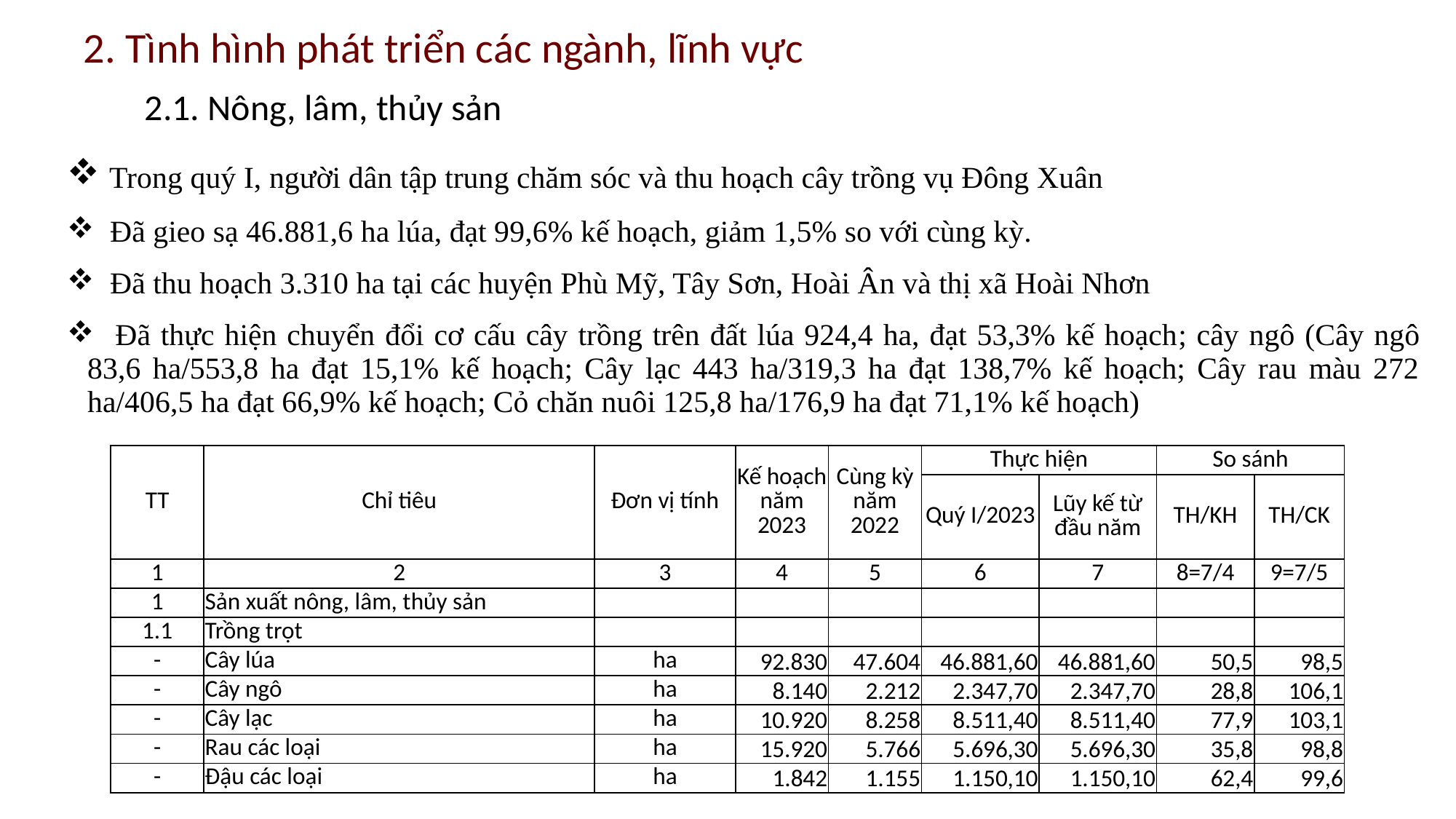

2. Tình hình phát triển các ngành, lĩnh vực
2.1. Nông, lâm, thủy sản
| Trong quý I, người dân tập trung chăm sóc và thu hoạch cây trồng vụ Đông Xuân Đã gieo sạ 46.881,6 ha lúa, đạt 99,6% kế hoạch, giảm 1,5% so với cùng kỳ. Đã thu hoạch 3.310 ha tại các huyện Phù Mỹ, Tây Sơn, Hoài Ân và thị xã Hoài Nhơn Đã thực hiện chuyển đổi cơ cấu cây trồng trên đất lúa 924,4 ha, đạt 53,3% kế hoạch; cây ngô (Cây ngô 83,6 ha/553,8 ha đạt 15,1% kế hoạch; Cây lạc 443 ha/319,3 ha đạt 138,7% kế hoạch; Cây rau màu 272 ha/406,5 ha đạt 66,9% kế hoạch; Cỏ chăn nuôi 125,8 ha/176,9 ha đạt 71,1% kế hoạch) |
| --- |
| TT | Chỉ tiêu | Đơn vị tính | Kế hoạch năm 2023 | Cùng kỳ năm 2022 | Thực hiện |  | So sánh |  |
| --- | --- | --- | --- | --- | --- | --- | --- | --- |
|  |  |  |  |  | Quý I/2023 | Lũy kế từ đầu năm | TH/KH | TH/CK |
| 1 | 2 | 3 | 4 | 5 | 6 | 7 | 8=7/4 | 9=7/5 |
| 1 | Sản xuất nông, lâm, thủy sản |  |  |  |  |  |  |  |
| 1.1 | Trồng trọt |  |  |  |  |  |  |  |
| - | Cây lúa | ha | 92.830 | 47.604 | 46.881,60 | 46.881,60 | 50,5 | 98,5 |
| - | Cây ngô | ha | 8.140 | 2.212 | 2.347,70 | 2.347,70 | 28,8 | 106,1 |
| - | Cây lạc | ha | 10.920 | 8.258 | 8.511,40 | 8.511,40 | 77,9 | 103,1 |
| - | Rau các loại | ha | 15.920 | 5.766 | 5.696,30 | 5.696,30 | 35,8 | 98,8 |
| - | Đậu các loại | ha | 1.842 | 1.155 | 1.150,10 | 1.150,10 | 62,4 | 99,6 |